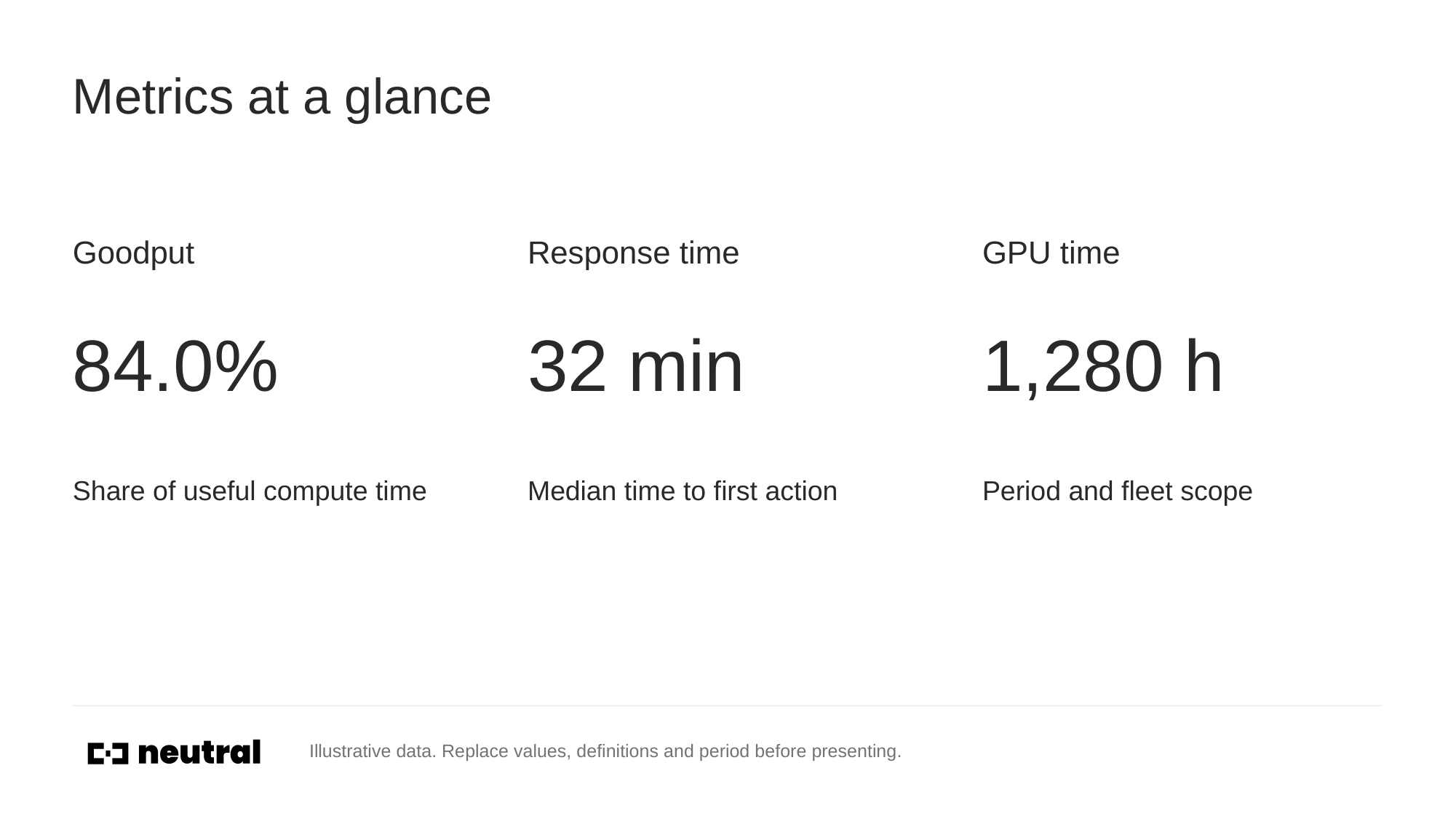

# Metrics at a glance
Goodput
Response time
GPU time
84.0%
32 min
1,280 h
Share of useful compute time
Median time to first action
Period and fleet scope
Illustrative data. Replace values, definitions and period before presenting.